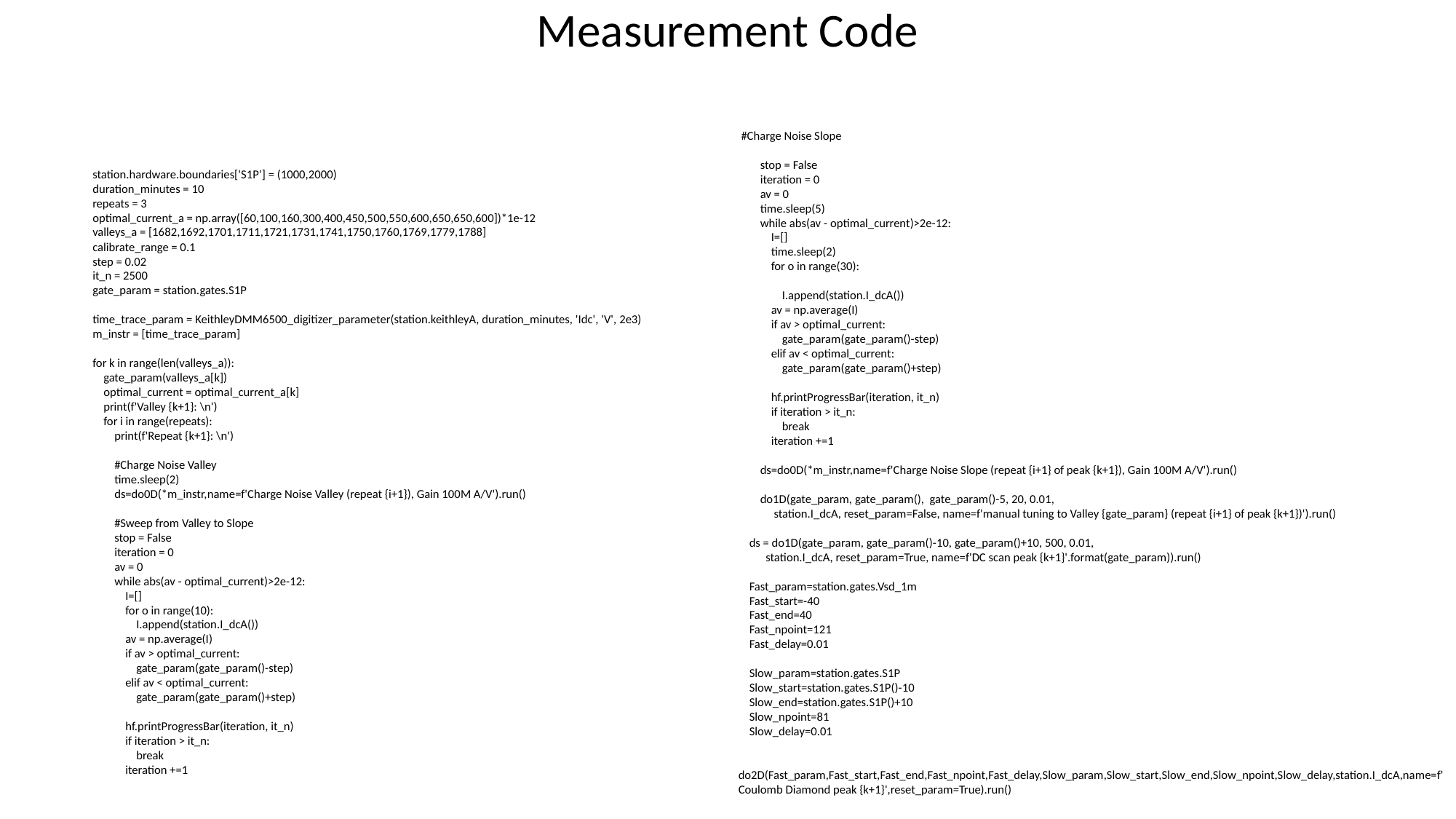

# Measurement Code
 #Charge Noise Slope

        stop = False
        iteration = 0
        av = 0
        time.sleep(5)
        while abs(av - optimal_current)>2e-12:
            I=[]
            time.sleep(2)
            for o in range(30):

                I.append(station.I_dcA())
            av = np.average(I)
            if av > optimal_current:
                gate_param(gate_param()-step)
            elif av < optimal_current:
                gate_param(gate_param()+step)

            hf.printProgressBar(iteration, it_n)
            if iteration > it_n:
                break
            iteration +=1

        ds=do0D(*m_instr,name=f'Charge Noise Slope (repeat {i+1} of peak {k+1}), Gain 100M A/V').run()

        do1D(gate_param, gate_param(),  gate_param()-5, 20, 0.01,
             station.I_dcA, reset_param=False, name=f'manual tuning to Valley {gate_param} (repeat {i+1} of peak {k+1})').run()

    ds = do1D(gate_param, gate_param()-10, gate_param()+10, 500, 0.01,
          station.I_dcA, reset_param=True, name=f'DC scan peak {k+1}'.format(gate_param)).run()

    Fast_param=station.gates.Vsd_1m
    Fast_start=-40
    Fast_end=40
    Fast_npoint=121
    Fast_delay=0.01

    Slow_param=station.gates.S1P
    Slow_start=station.gates.S1P()-10
    Slow_end=station.gates.S1P()+10
    Slow_npoint=81
    Slow_delay=0.01

    do2D(Fast_param,Fast_start,Fast_end,Fast_npoint,Fast_delay,Slow_param,Slow_start,Slow_end,Slow_npoint,Slow_delay,station.I_dcA,name=f'Coulomb Diamond peak {k+1}',reset_param=True).run()
station.hardware.boundaries['S1P'] = (1000,2000)
duration_minutes = 10
repeats = 3
optimal_current_a = np.array([60,100,160,300,400,450,500,550,600,650,650,600])*1e-12
valleys_a = [1682,1692,1701,1711,1721,1731,1741,1750,1760,1769,1779,1788]
calibrate_range = 0.1
step = 0.02
it_n = 2500
gate_param = station.gates.S1P

time_trace_param = KeithleyDMM6500_digitizer_parameter(station.keithleyA, duration_minutes, 'Idc', 'V', 2e3)
m_instr = [time_trace_param]

for k in range(len(valleys_a)):
    gate_param(valleys_a[k])
    optimal_current = optimal_current_a[k]
    print(f'Valley {k+1}: \n')
    for i in range(repeats):
        print(f'Repeat {k+1}: \n')

        #Charge Noise Valley
        time.sleep(2)
        ds=do0D(*m_instr,name=f'Charge Noise Valley (repeat {i+1}), Gain 100M A/V').run()

        #Sweep from Valley to Slope
        stop = False
        iteration = 0
        av = 0
        while abs(av - optimal_current)>2e-12:
            I=[]
            for o in range(10):
                I.append(station.I_dcA())
            av = np.average(I)
            if av > optimal_current:
                gate_param(gate_param()-step)
            elif av < optimal_current:
                gate_param(gate_param()+step)

            hf.printProgressBar(iteration, it_n)
            if iteration > it_n:
                break
            iteration +=1